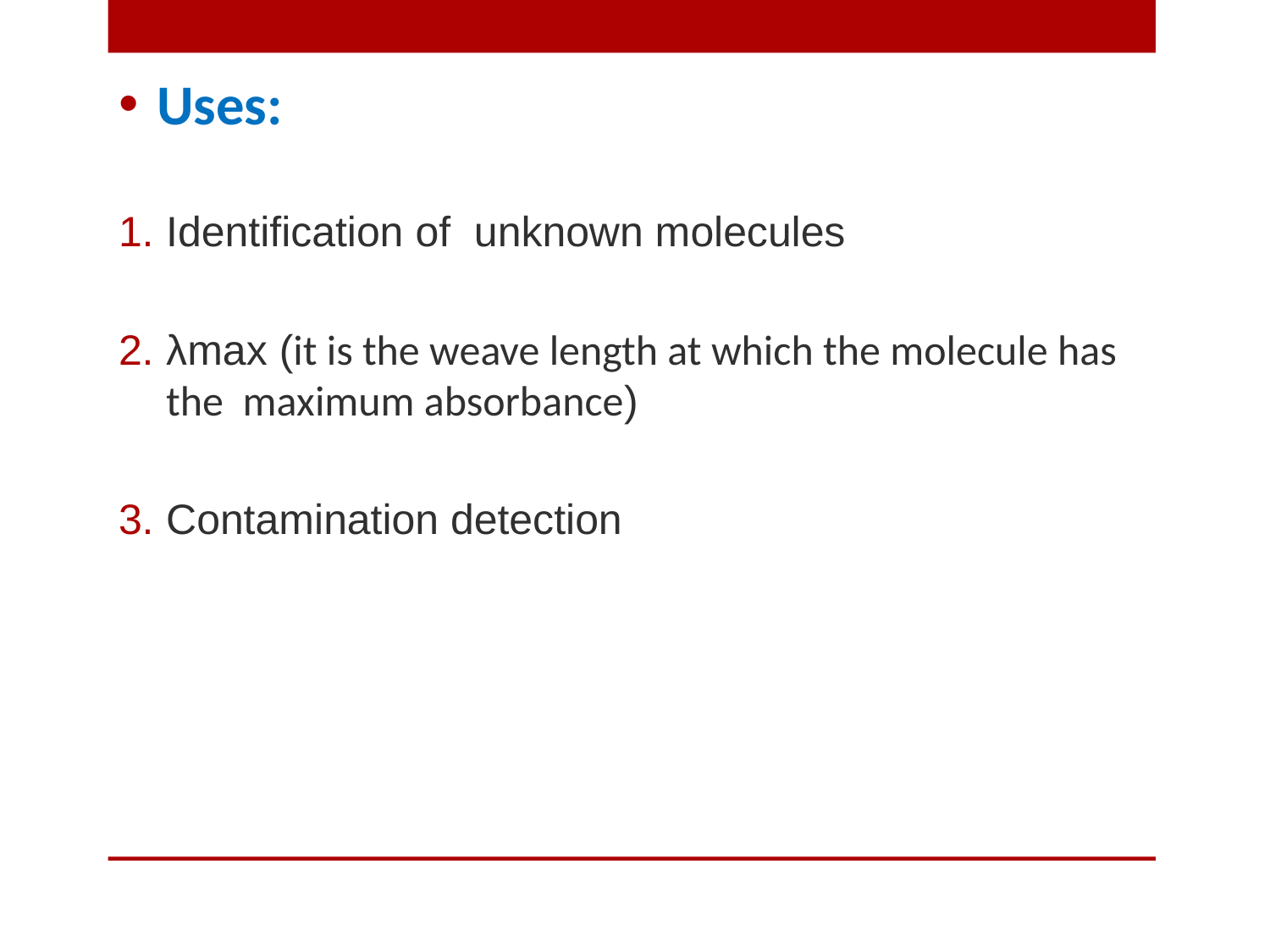

Uses:

Identification of  unknown molecules

λmax (it is the weave length at which the molecule has the  maximum absorbance)

Contamination detection

#